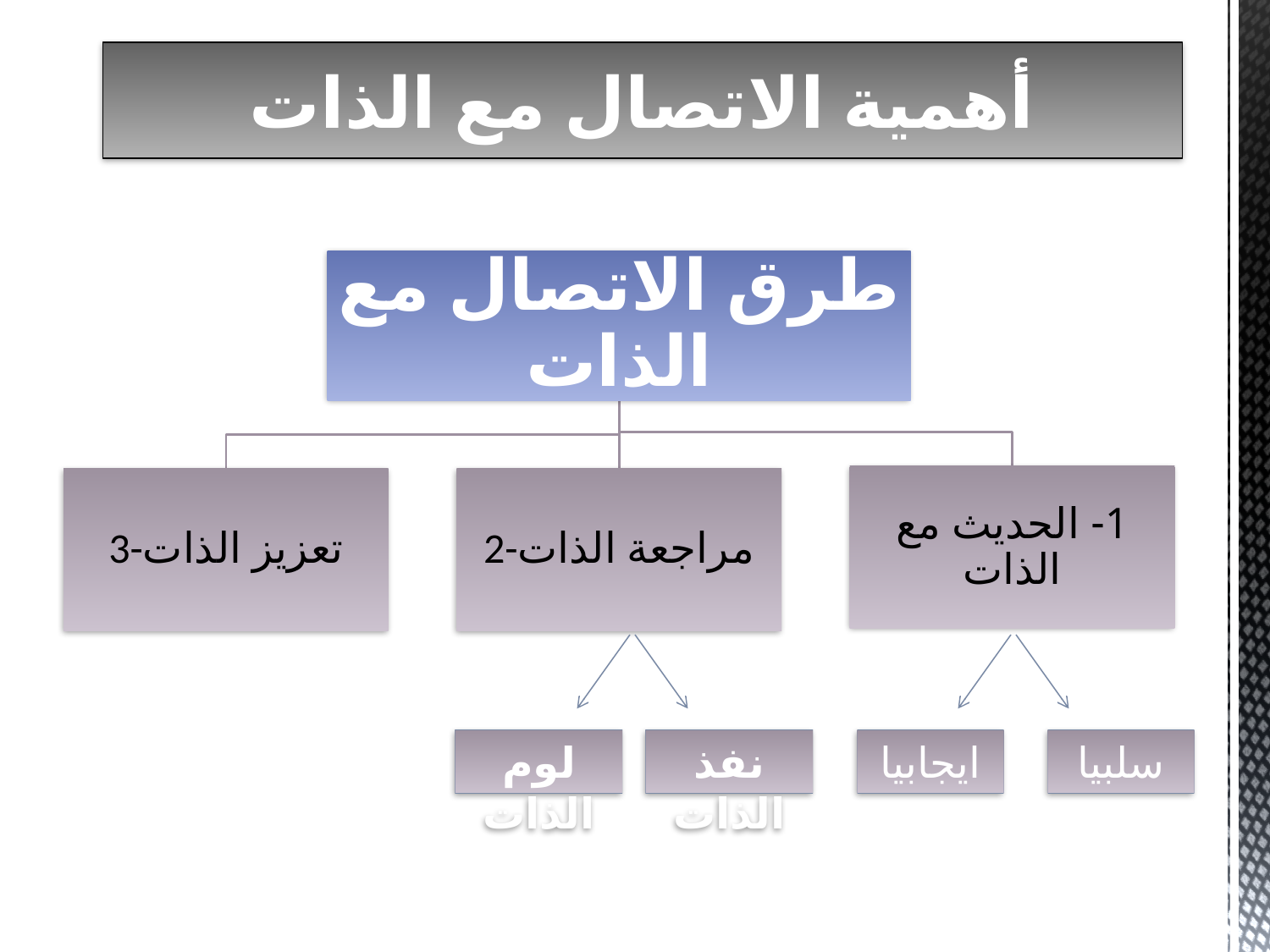

# أهمية الاتصال مع الذات
طرق الاتصال مع الذات
3-تعزيز الذات
2-مراجعة الذات
1- الحديث مع الذات
لوم الذات
نفذ الذات
ايجابيا
سلبيا